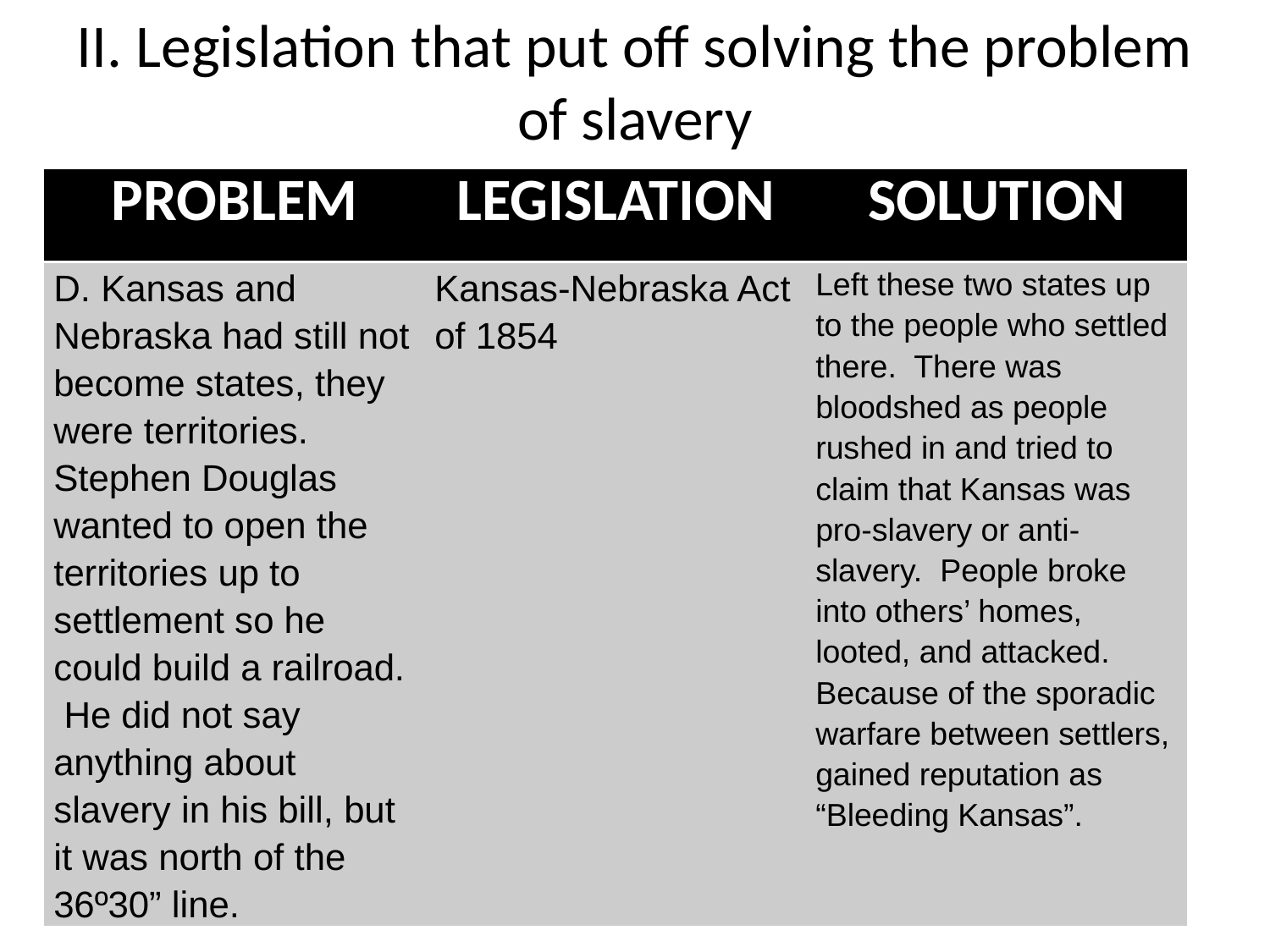

# II. Legislation that put off solving the problem of slavery
| Problem | Legislation | Solution |
| --- | --- | --- |
| D. Kansas and Nebraska had still not become states, they were territories. Stephen Douglas wanted to open the territories up to settlement so he could build a railroad. He did not say anything about slavery in his bill, but it was north of the 36º30” line. | Kansas-Nebraska Act of 1854 | Left these two states up to the people who settled there. There was bloodshed as people rushed in and tried to claim that Kansas was pro-slavery or anti-slavery. People broke into others’ homes, looted, and attacked. Because of the sporadic warfare between settlers, gained reputation as “Bleeding Kansas”. |